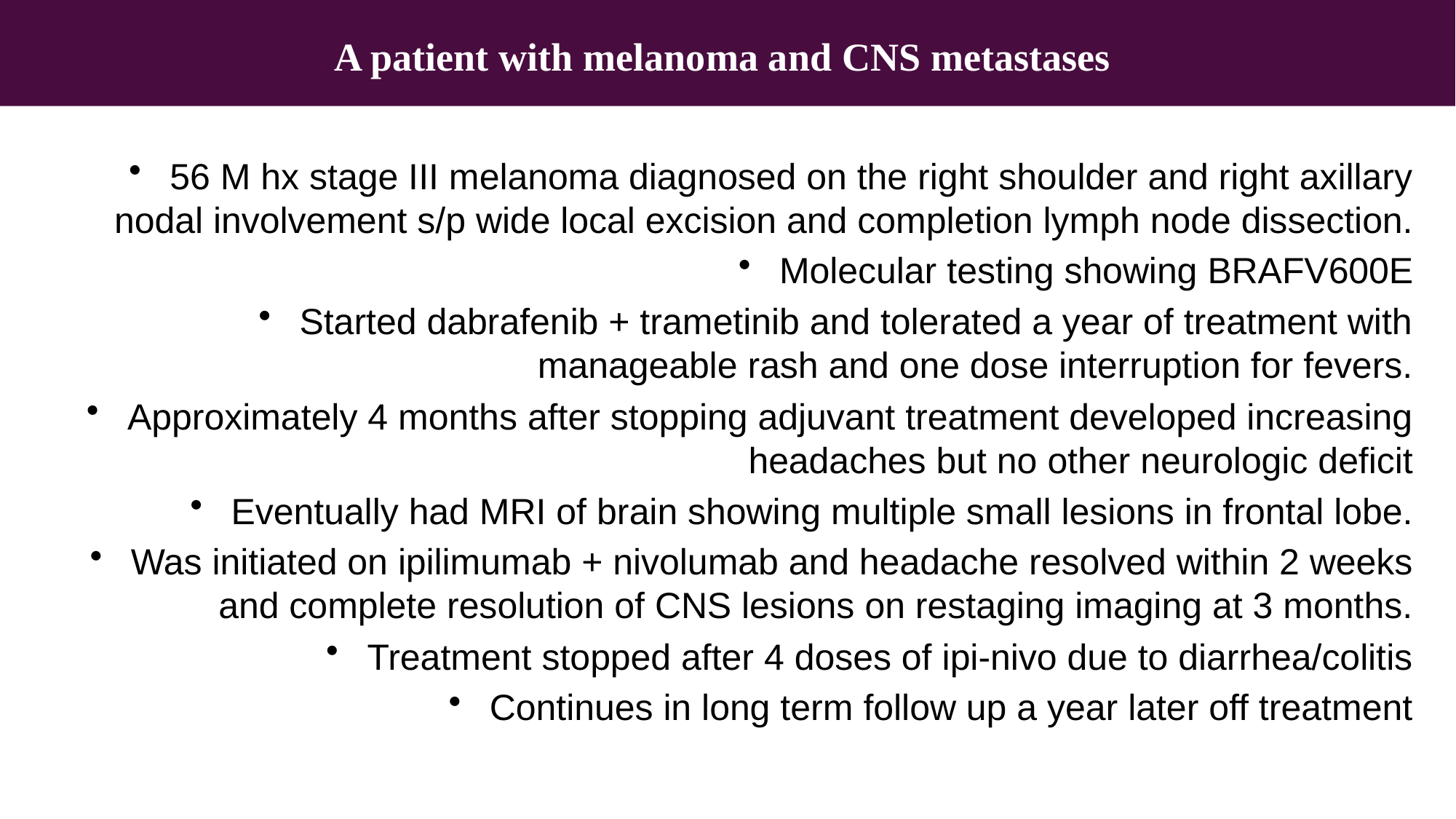

A patient with melanoma and CNS metastases
56 M hx stage III melanoma diagnosed on the right shoulder and right axillary nodal involvement s/p wide local excision and completion lymph node dissection.
Molecular testing showing BRAFV600E
Started dabrafenib + trametinib and tolerated a year of treatment with manageable rash and one dose interruption for fevers.
Approximately 4 months after stopping adjuvant treatment developed increasing headaches but no other neurologic deficit
Eventually had MRI of brain showing multiple small lesions in frontal lobe.
Was initiated on ipilimumab + nivolumab and headache resolved within 2 weeks and complete resolution of CNS lesions on restaging imaging at 3 months.
Treatment stopped after 4 doses of ipi-nivo due to diarrhea/colitis
Continues in long term follow up a year later off treatment